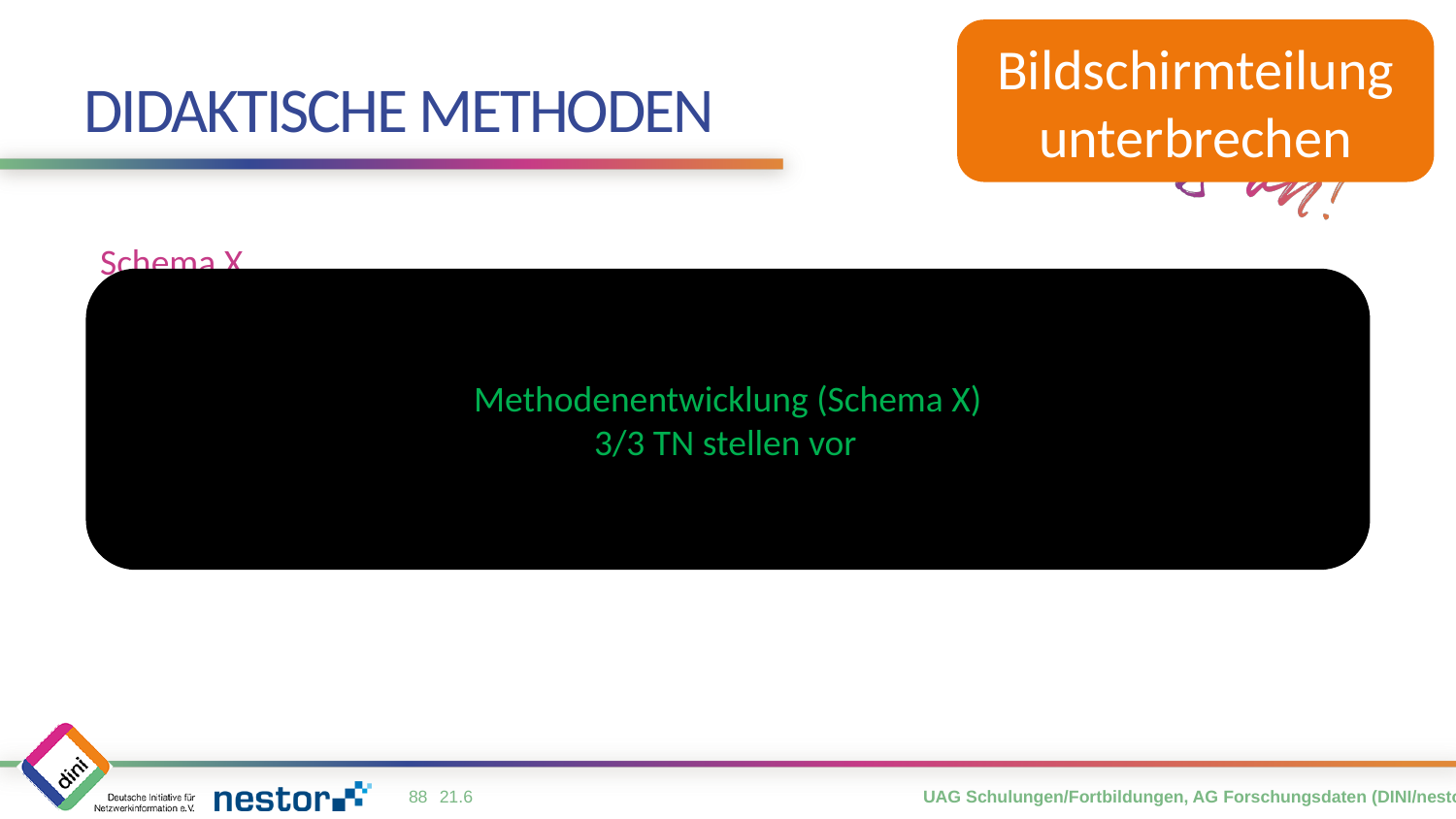

Bildschirmteilung unterbrechen
# Didaktische Methoden
Schema X
Methodenentwicklung (Schema X)
3/3 TN stellen vor
Entwickle eine eigene Lehrmethode.
88
21.6